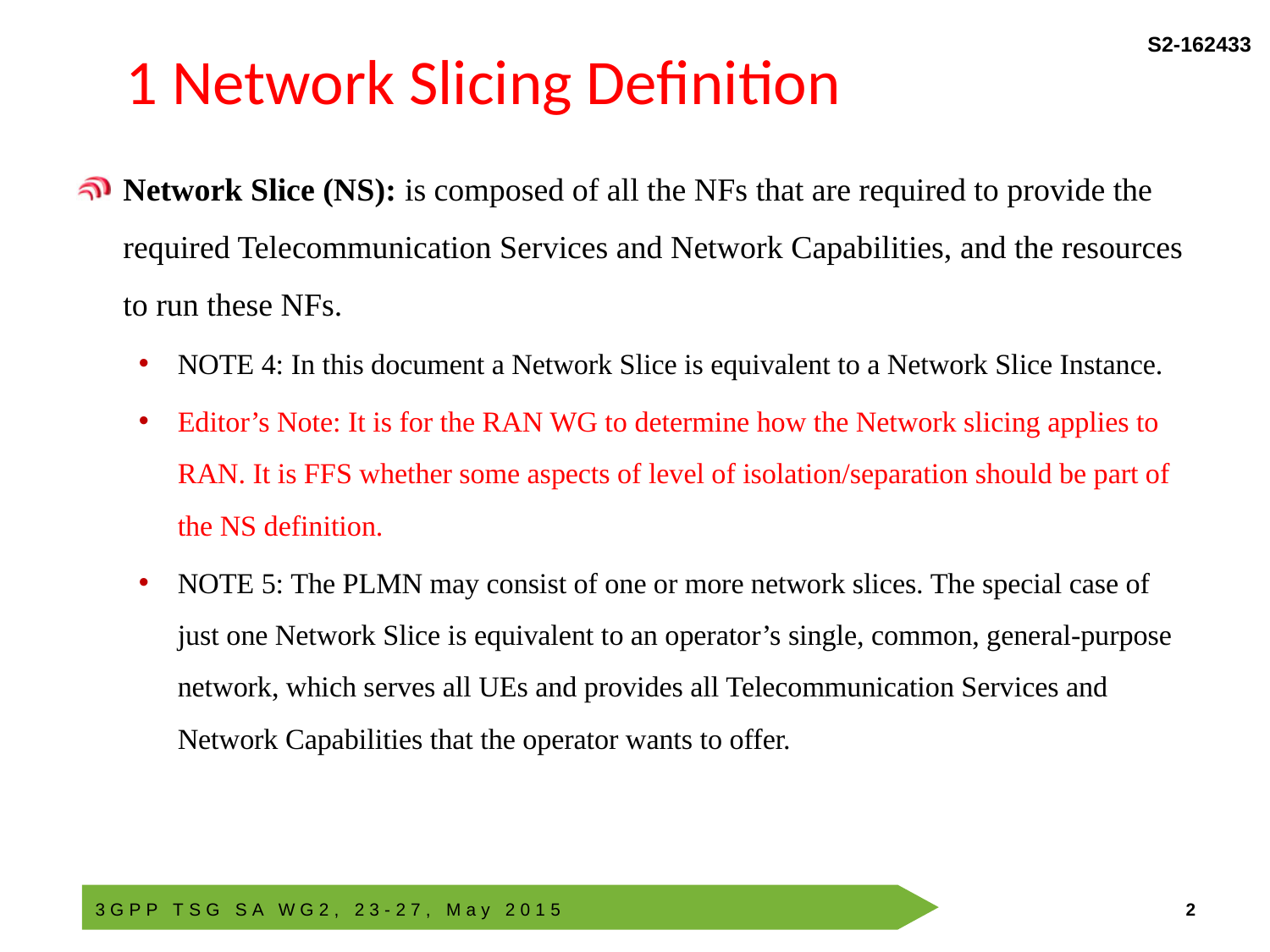

# 1 Network Slicing Definition
Network Slice (NS): is composed of all the NFs that are required to provide the required Telecommunication Services and Network Capabilities, and the resources to run these NFs.
NOTE 4: In this document a Network Slice is equivalent to a Network Slice Instance.
Editor’s Note: It is for the RAN WG to determine how the Network slicing applies to RAN. It is FFS whether some aspects of level of isolation/separation should be part of the NS definition.
NOTE 5: The PLMN may consist of one or more network slices. The special case of just one Network Slice is equivalent to an operator’s single, common, general-purpose network, which serves all UEs and provides all Telecommunication Services and Network Capabilities that the operator wants to offer.